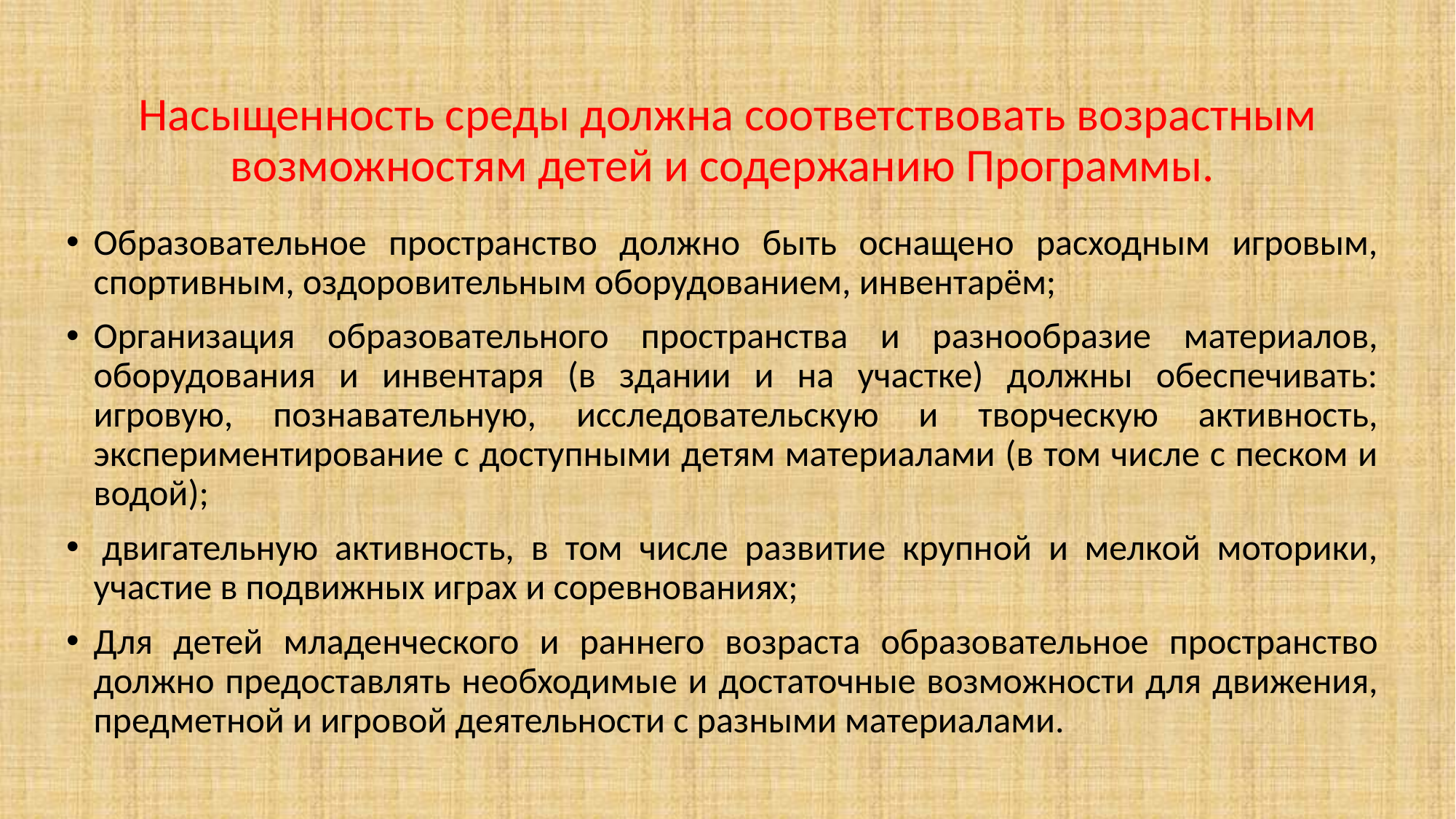

# Насыщенность среды должна соответствовать возрастным возможностям детей и содержанию Программы.
Образовательное пространство должно быть оснащено расходным игровым, спортивным, оздоровительным оборудованием, инвентарём;
Организация образовательного пространства и разнообразие материалов, оборудования и инвентаря (в здании и на участке) должны обеспечивать: игровую, познавательную, исследовательскую и творческую активность, экспериментирование с доступными детям материалами (в том числе с песком и водой);
 двигательную активность, в том числе развитие крупной и мелкой моторики, участие в подвижных играх и соревнованиях;
Для детей младенческого и раннего возраста образовательное пространство должно предоставлять необходимые и достаточные возможности для движения, предметной и игровой деятельности с разными материалами.